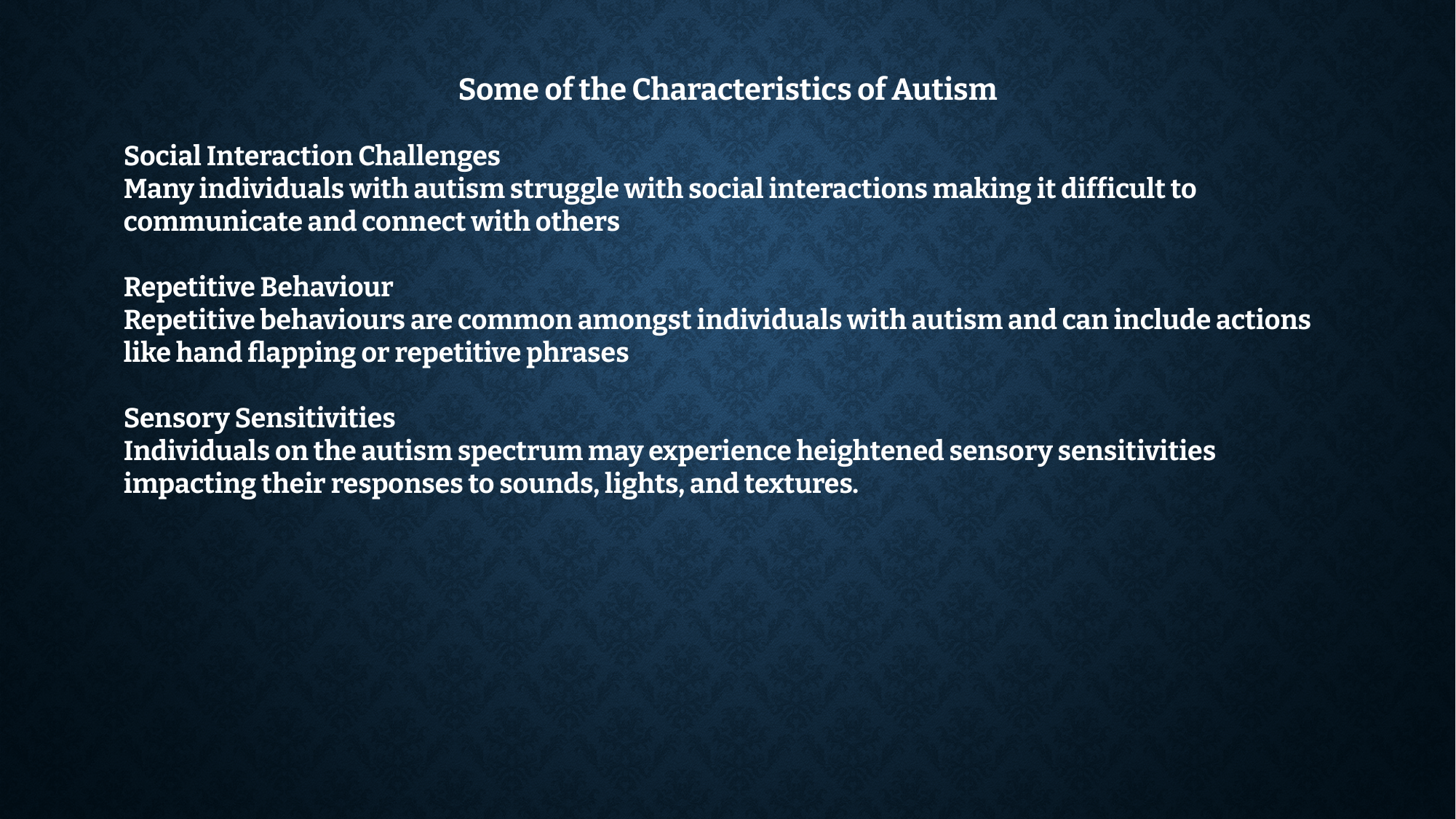

Some of the Characteristics of Autism

Social Interaction Challenges
Many individuals with autism struggle with social interactions making it difficult to communicate and connect with others

Repetitive Behaviour
Repetitive behaviours are common amongst individuals with autism and can include actions like hand flapping or repetitive phrases

Sensory Sensitivities
Individuals on the autism spectrum may experience heightened sensory sensitivities impacting their responses to sounds, lights, and textures.